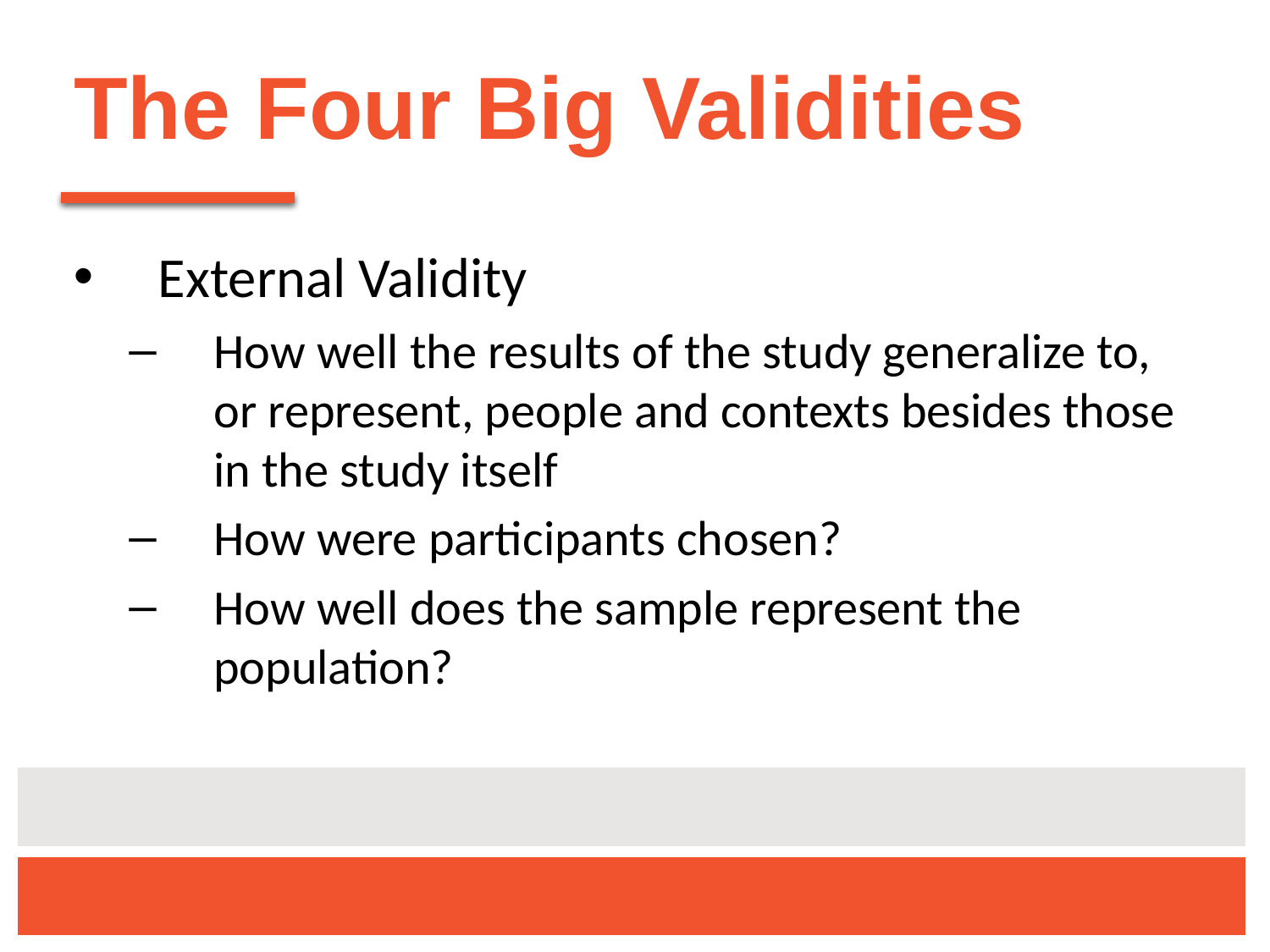

# The Four Big Validities
External Validity
How well the results of the study generalize to, or represent, people and contexts besides those in the study itself
How were participants chosen?
How well does the sample represent the population?